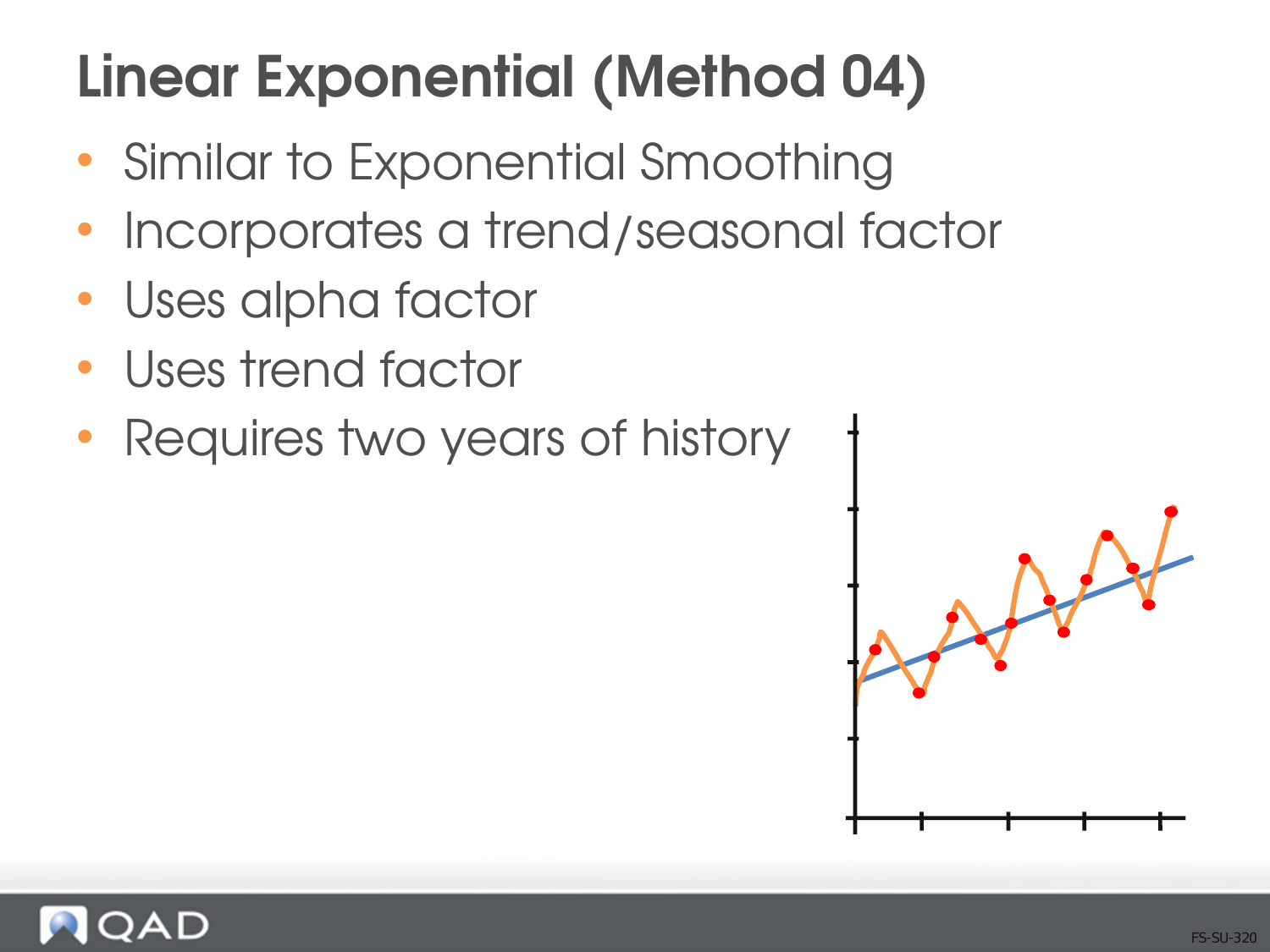

# Linear Exponential (Method 04)
Similar to Exponential Smoothing
Incorporates a trend/seasonal factor
Uses alpha factor
Uses trend factor
Requires two years of history

FS-SU-320